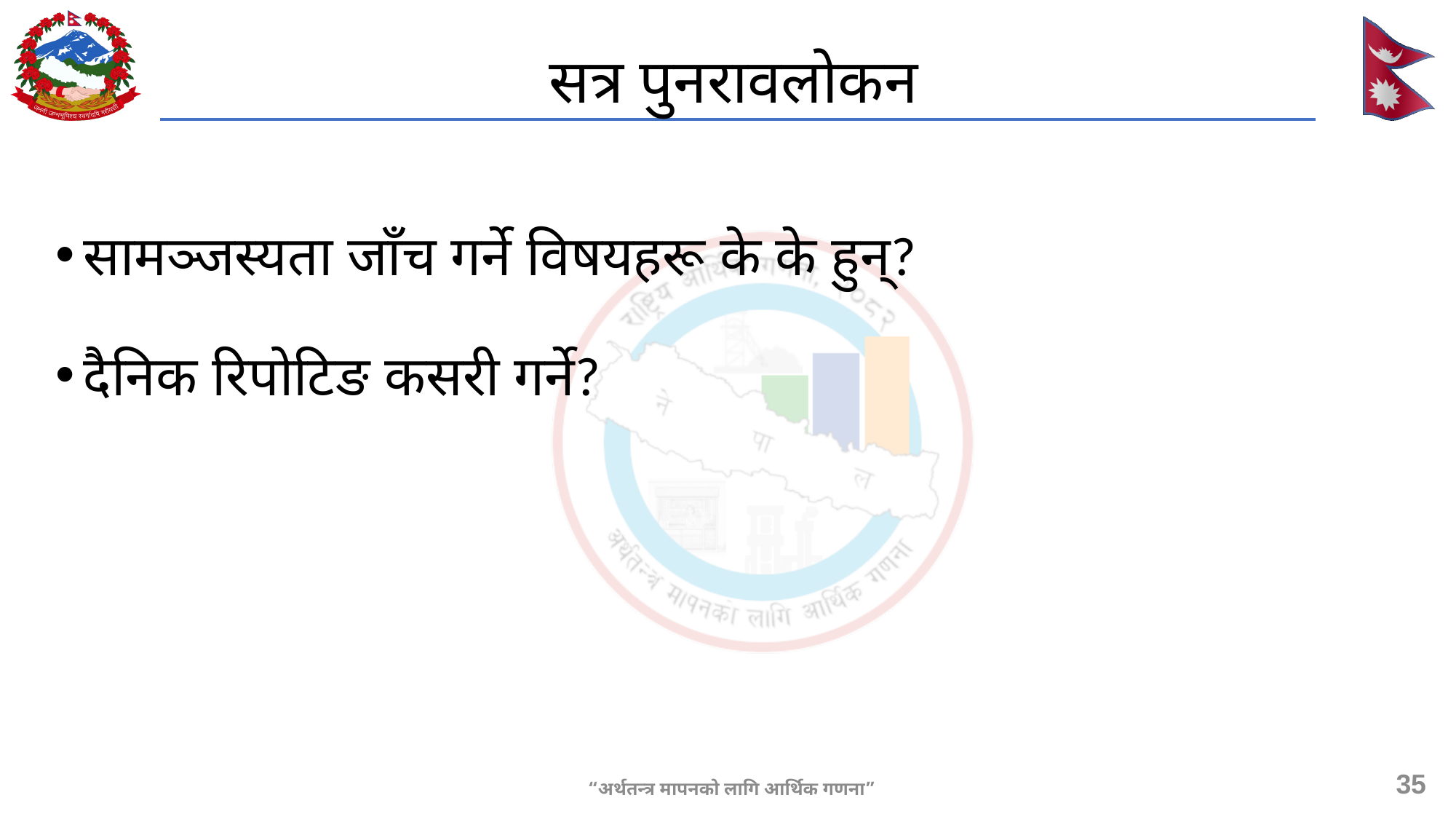

# सत्र पुनरावलोकन
सामञ्जस्यता जाँच गर्ने विषयहरू के के हुन्?
दैनिक रिपोटिङ कसरी गर्ने?

35
“अर्थतन्त्र मापनको लागि आर्थिक गणना”